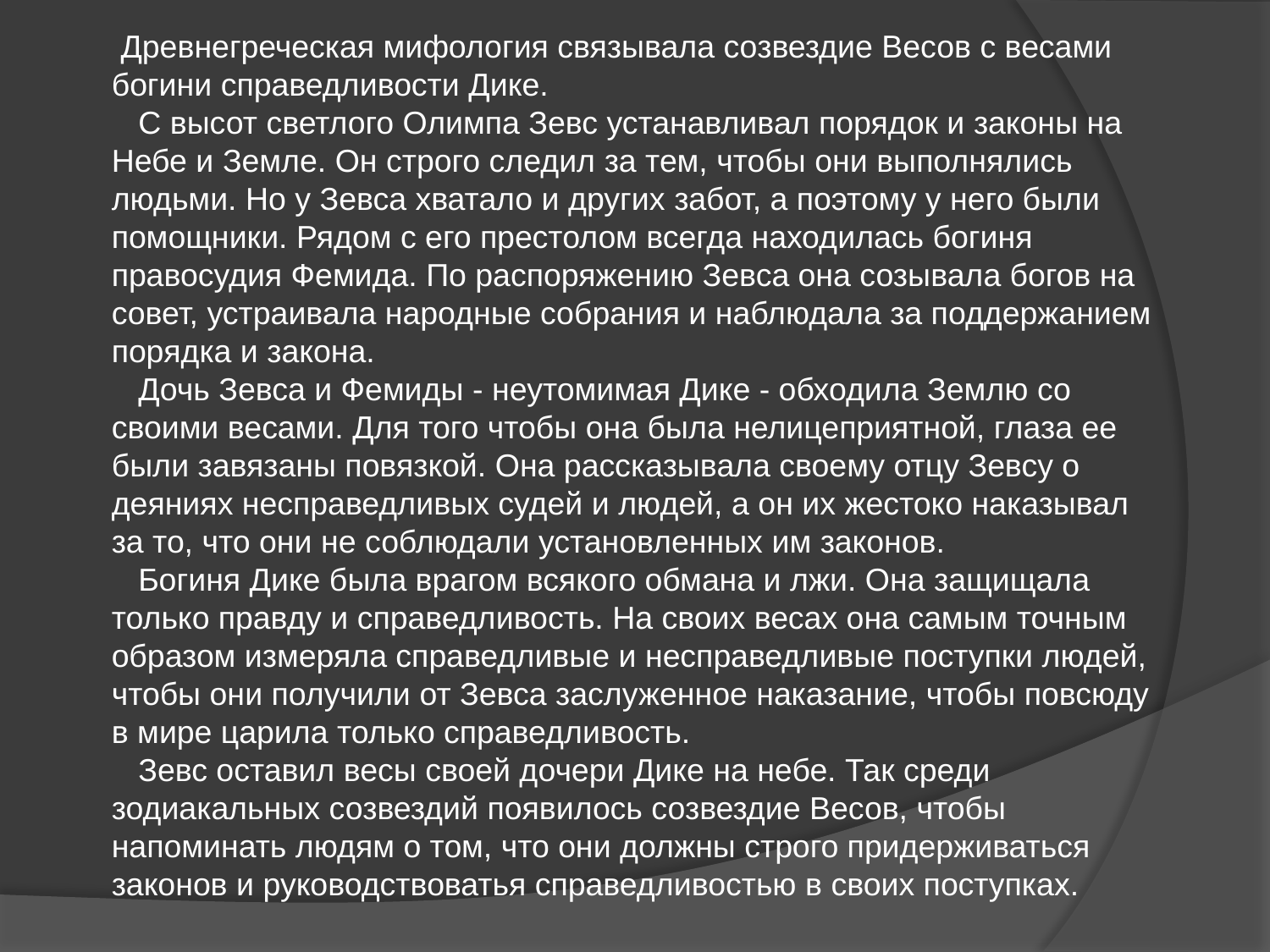

Древнегреческая мифология связывала созвездие Весов с весами богини справедливости Дике.
   С высот светлого Олимпа Зевс устанавливал порядок и законы на Небе и Земле. Он строго следил за тем, чтобы они выполнялись людьми. Но у Зевса хватало и других забот, а поэтому у него были помощники. Рядом с его престолом всегда находилась богиня правосудия Фемида. По распоряжению Зевса она созывала богов на совет, устраивала народные собрания и наблюдала за поддержанием порядка и закона.
   Дочь Зевса и Фемиды - неутомимая Дике - обходила Землю со своими весами. Для того чтобы она была нелицеприятной, глаза ее были завязаны повязкой. Она рассказывала своему отцу Зевсу о деяниях несправедливых судей и людей, а он их жестоко наказывал за то, что они не соблюдали установленных им законов.
   Богиня Дике была врагом всякого обмана и лжи. Она защищала только правду и справедливость. На своих весах она самым точным образом измеряла справедливые и несправедливые поступки людей, чтобы они получили от Зевса заслуженное наказание, чтобы повсюду в мире царила только справедливость.
   Зевс оставил весы своей дочери Дике на небе. Так среди зодиакальных созвездий появилось созвездие Весов, чтобы напоминать людям о том, что они должны строго придерживаться законов и руководствоватья справедливостью в своих поступках.